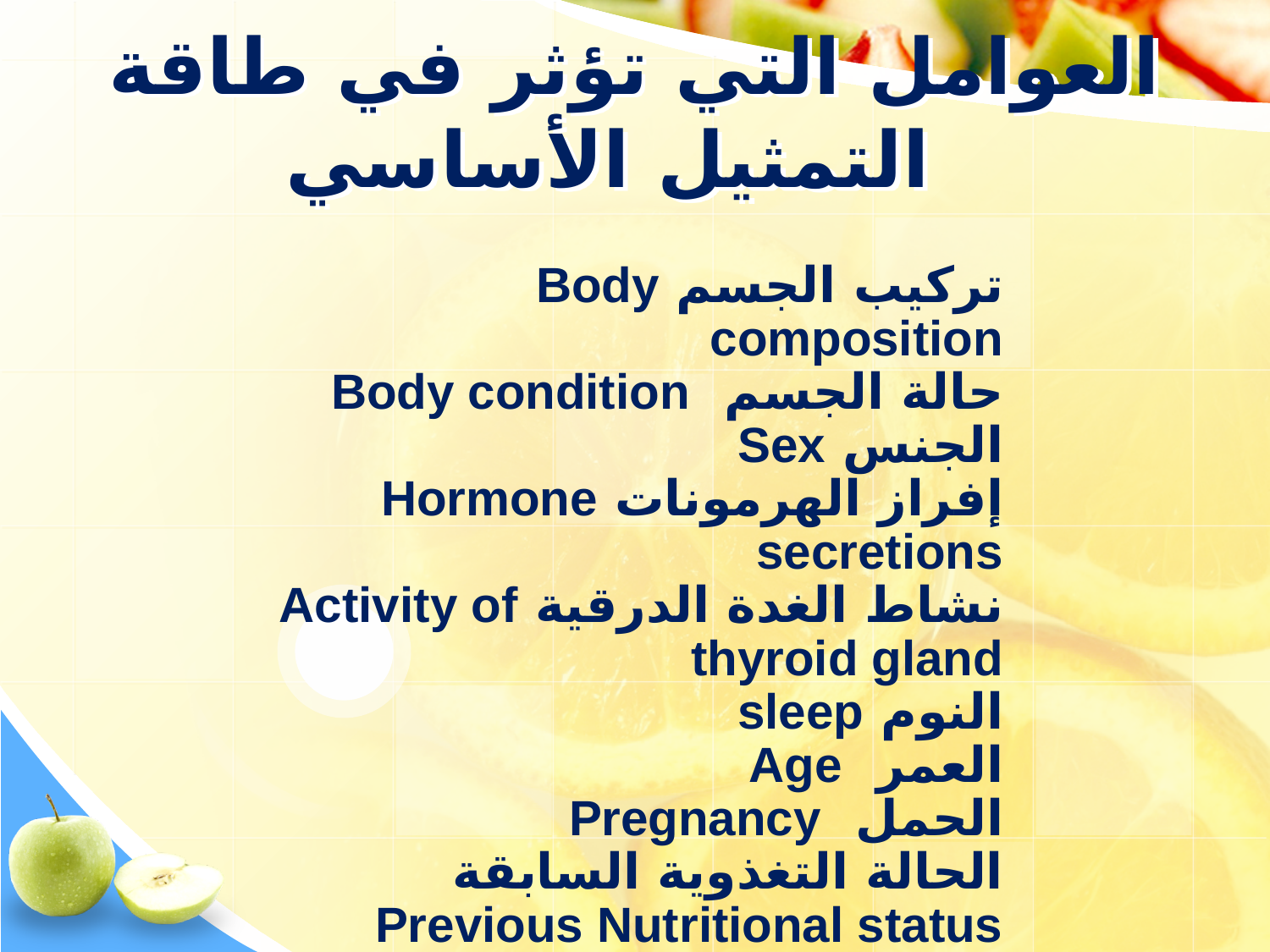

# العوامل التي تؤثر في طاقة التمثيل الأساسي
تركيب الجسم Body composition
حالة الجسم  Body condition
الجنس Sex
إفراز الهرمونات Hormone secretions
نشاط الغدة الدرقية Activity of thyroid gland
النوم sleep
العمر  Age
الحمل  Pregnancy
الحالة التغذوية السابقة Previous Nutritional status
درجة حرارة الجسم Body temperature
درجة حرارة الجو  Environmental temperature